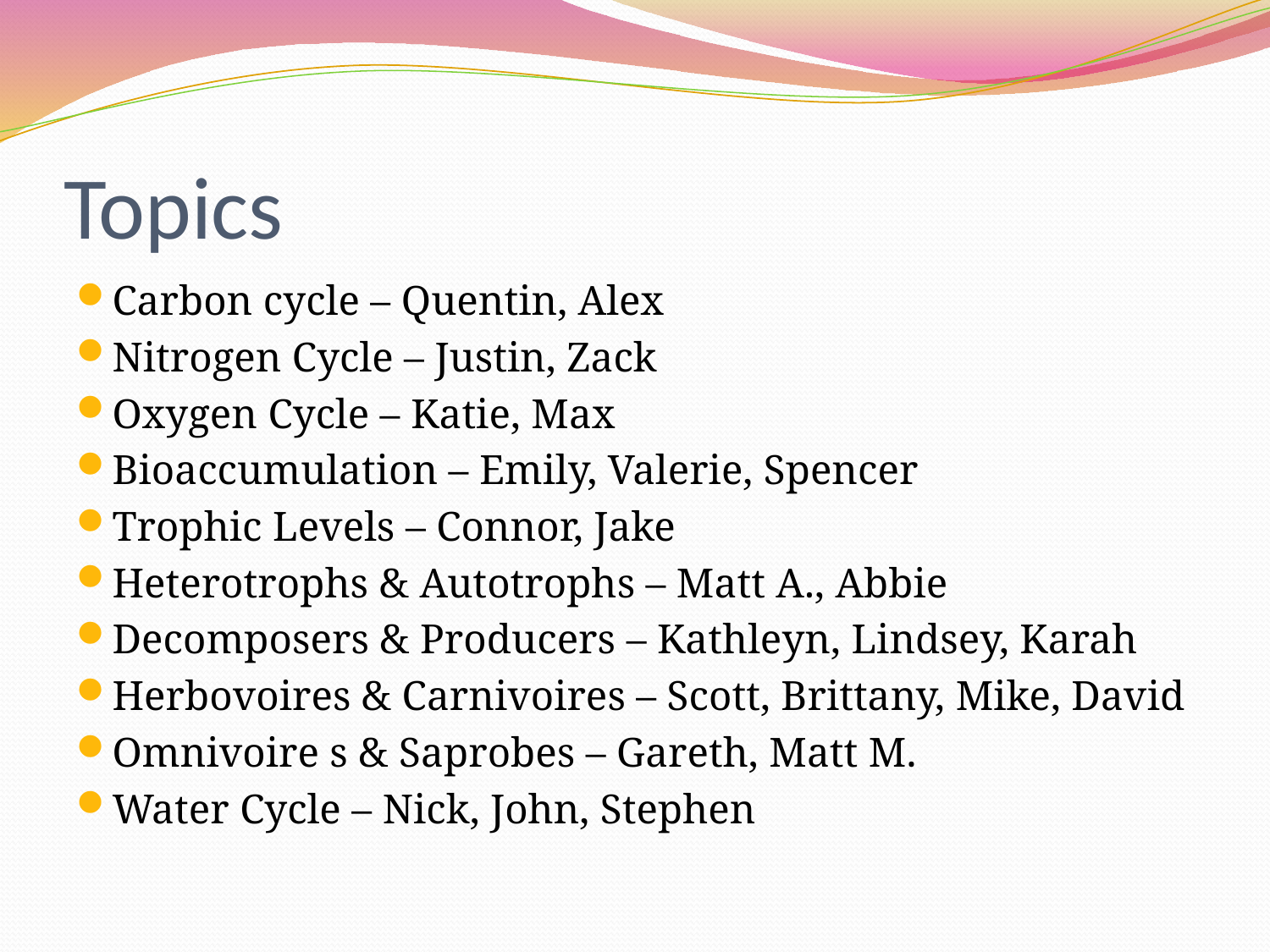

# Topics
Carbon cycle – Quentin, Alex
Nitrogen Cycle – Justin, Zack
Oxygen Cycle – Katie, Max
Bioaccumulation – Emily, Valerie, Spencer
Trophic Levels – Connor, Jake
Heterotrophs & Autotrophs – Matt A., Abbie
Decomposers & Producers – Kathleyn, Lindsey, Karah
Herbovoires & Carnivoires – Scott, Brittany, Mike, David
Omnivoire s & Saprobes – Gareth, Matt M.
Water Cycle – Nick, John, Stephen